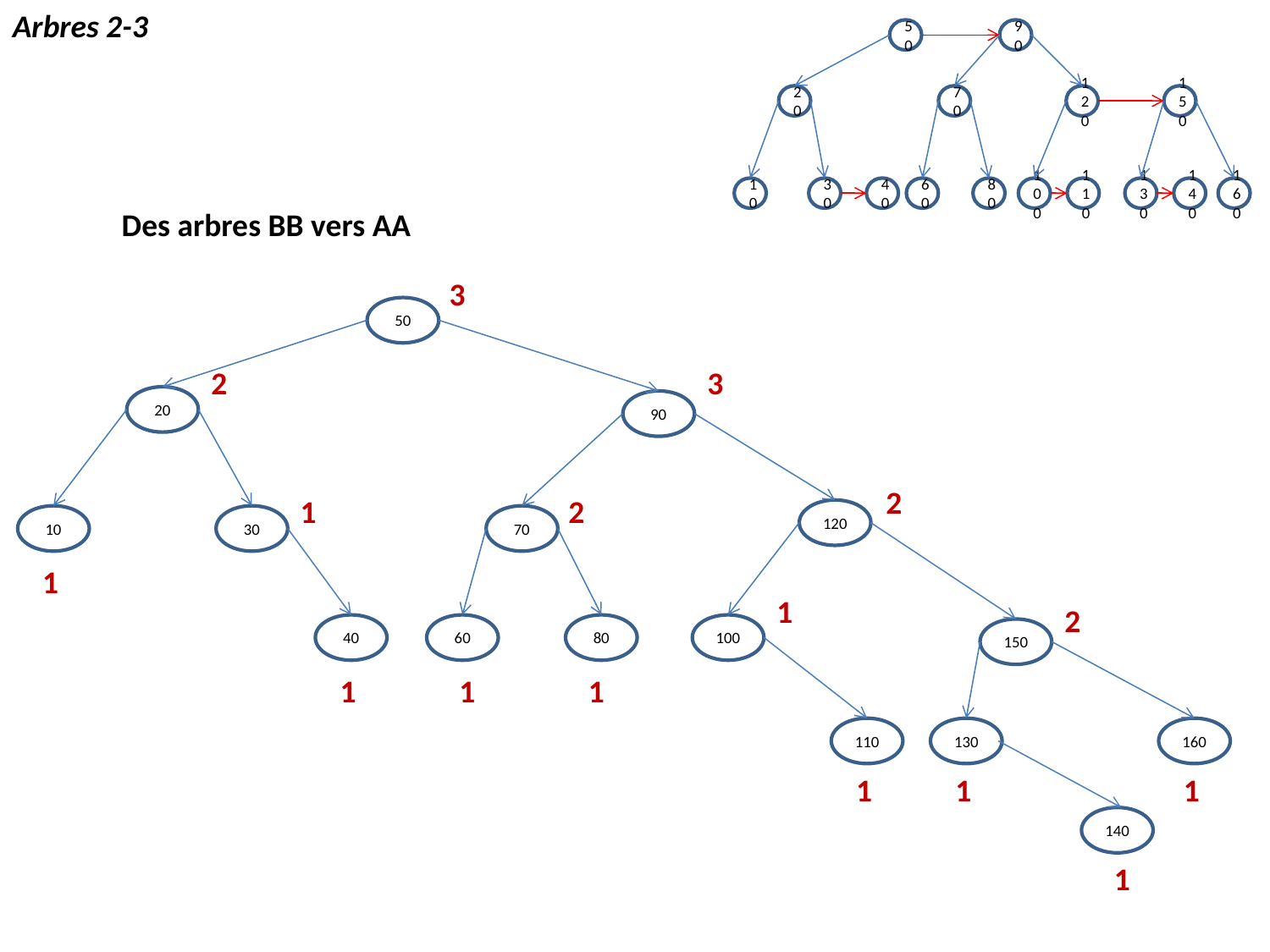

Arbres 2-3

50
90
20
70
120
150
10
30
40
60
80
100
110
130
140
160
Des arbres BB vers AA
3
50
2
3
20
90
2
1
2
120
10
30
70
1
1
2
40
60
80
100
150
1
1
1
110
130
160
1
1
1
140
1